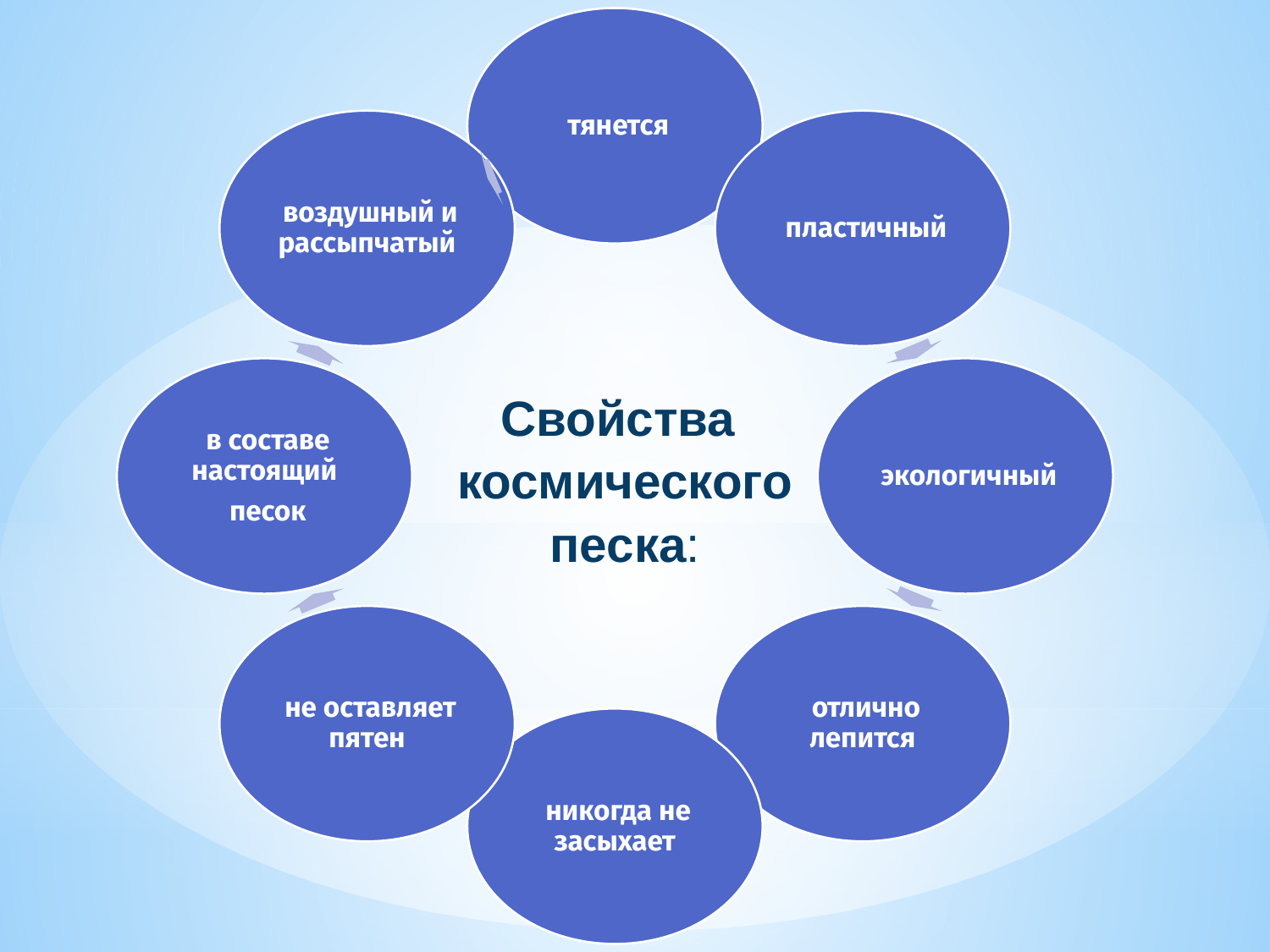

тянется

 пластичный

 экологичный

 отлично лепится

 никогда не засыхает

 не оставляет пятен

 в составе настоящий
 песок

 воздушный и рассыпчатый

Свойства
космического песка: